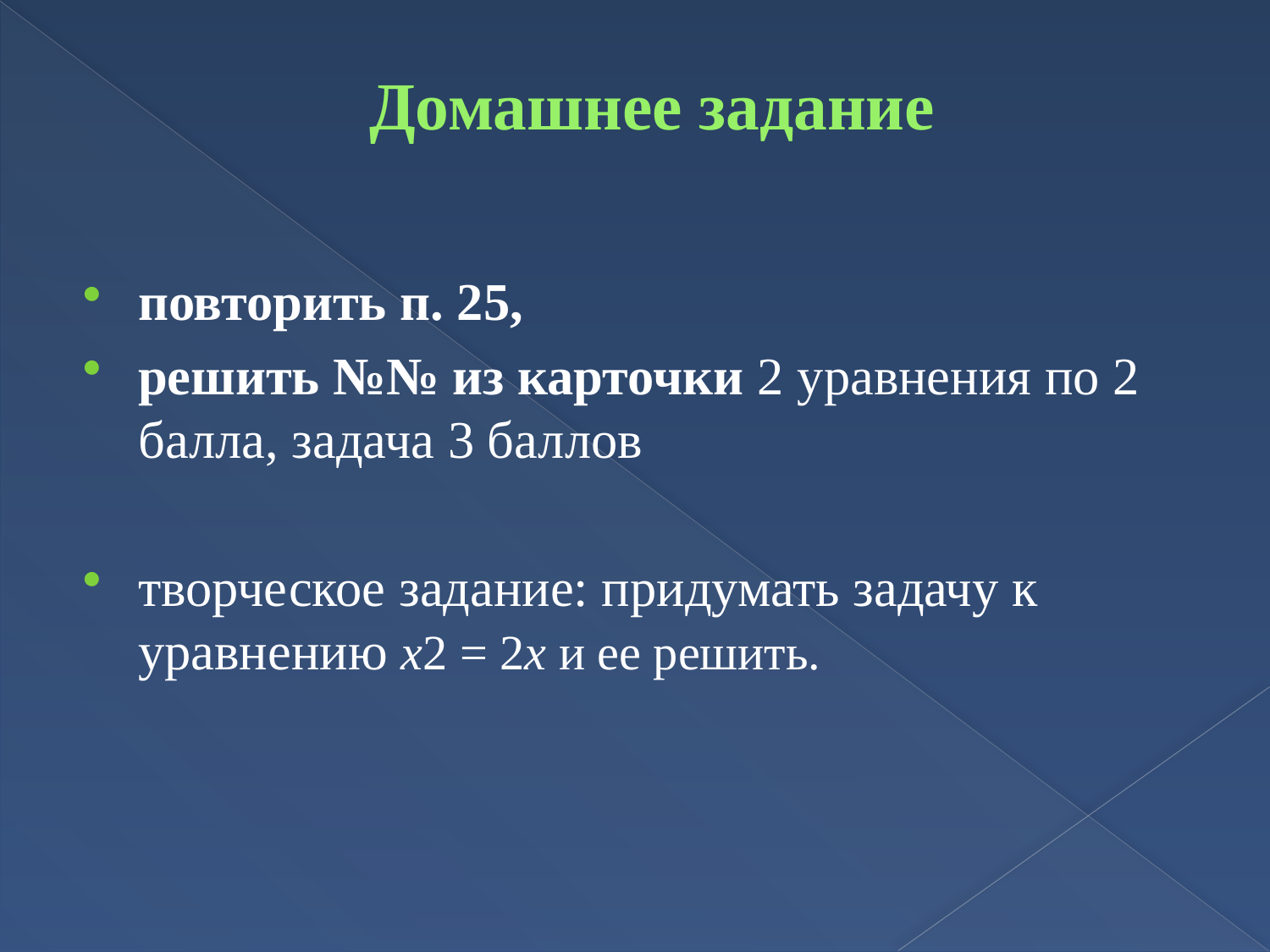

# Домашнее задание
повторить п. 25,
решить №№ из карточки 2 уравнения по 2 балла, задача 3 баллов

творческое задание: придумать задачу к уравнению x2 = 2x и ее решить.